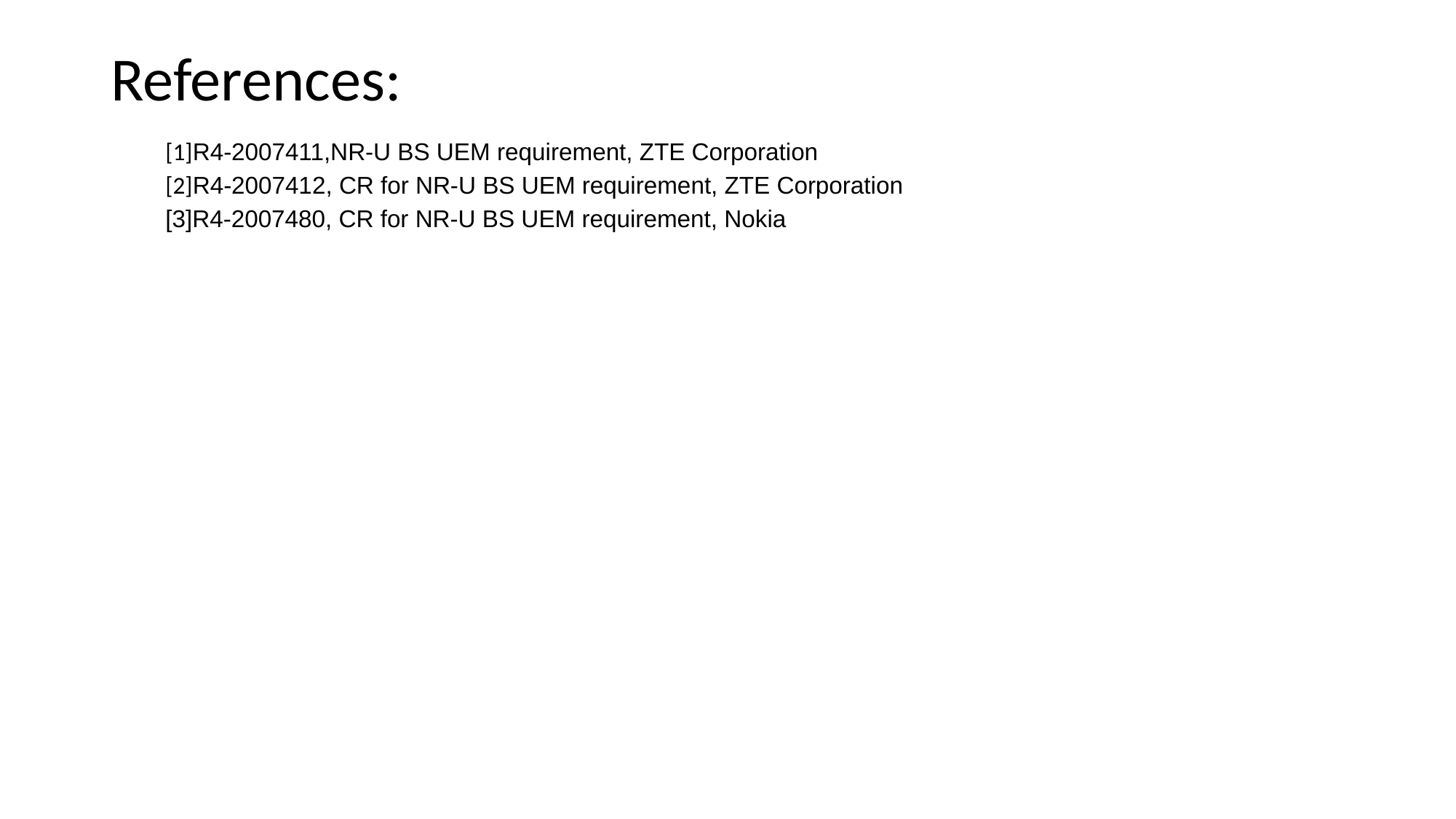

# References:
[1]R4-2007411,NR-U BS UEM requirement, ZTE Corporation
[2]R4-2007412, CR for NR-U BS UEM requirement, ZTE Corporation
[3]R4-2007480, CR for NR-U BS UEM requirement, Nokia

11